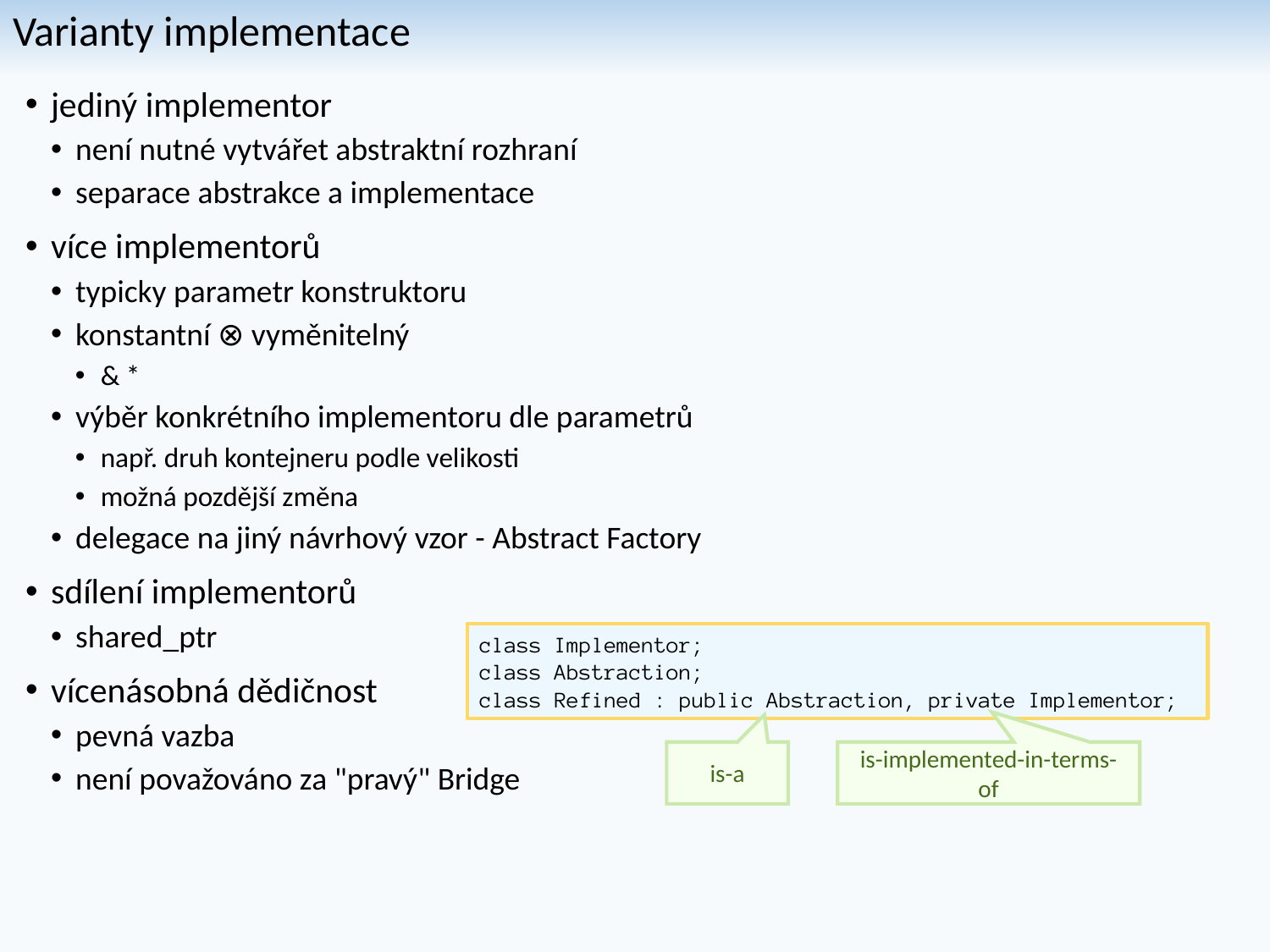

# Varianty implementace
jediný implementor
není nutné vytvářet abstraktní rozhraní
separace abstrakce a implementace
více implementorů
typicky parametr konstruktoru
konstantní ⊗ vyměnitelný
& *
výběr konkrétního implementoru dle parametrů
např. druh kontejneru podle velikosti
možná pozdější změna
delegace na jiný návrhový vzor - Abstract Factory
sdílení implementorů
shared_ptr
vícenásobná dědičnost
pevná vazba
není považováno za "pravý" Bridge

class Implementor;
class Abstraction;
class Refined : public Abstraction, private Implementor;
is-a
is-implemented-in-terms-of